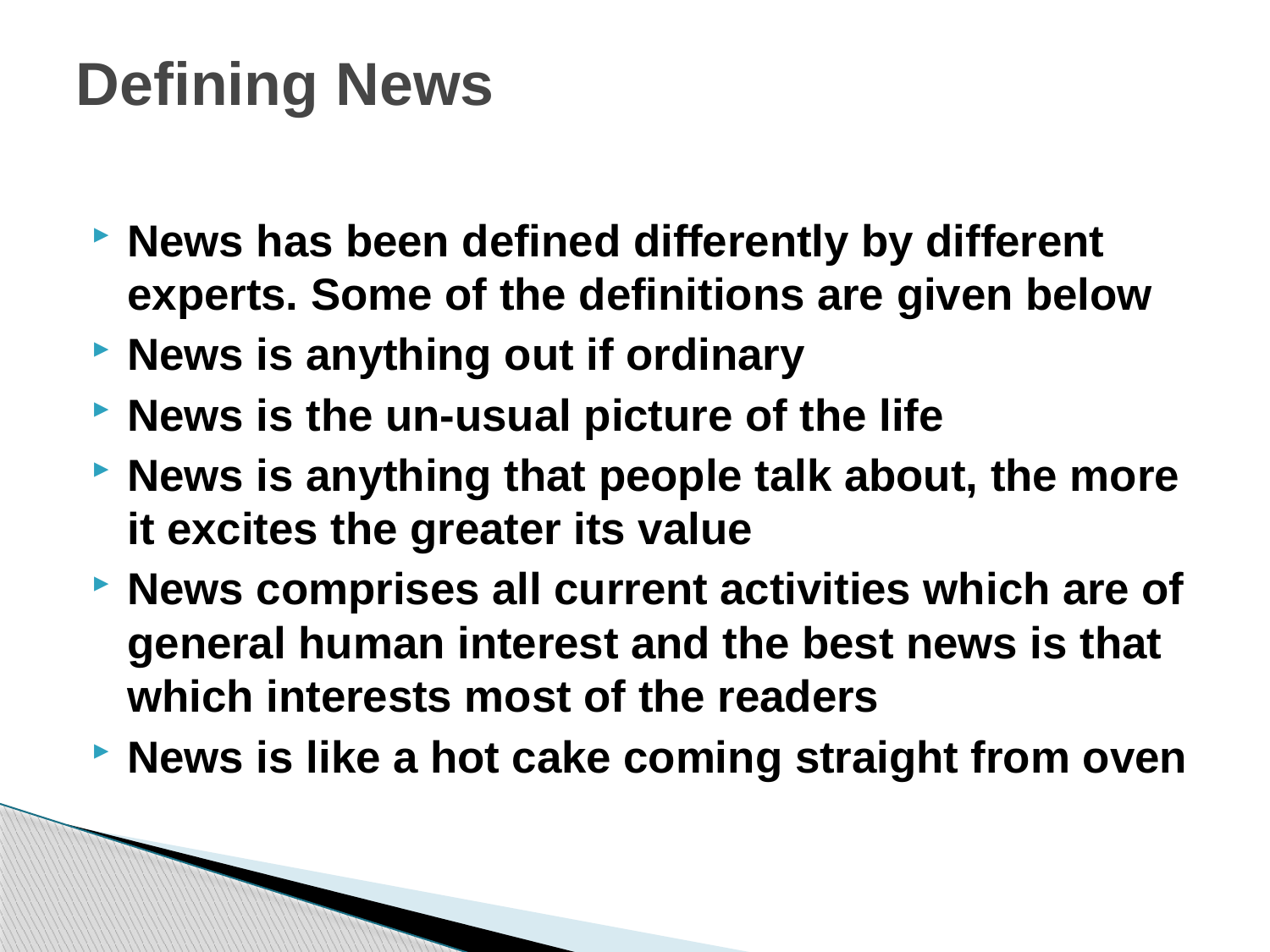

# Defining News
News has been defined differently by different experts. Some of the definitions are given below
News is anything out if ordinary
News is the un-usual picture of the life
News is anything that people talk about, the more it excites the greater its value
News comprises all current activities which are of general human interest and the best news is that which interests most of the readers
News is like a hot cake coming straight from oven